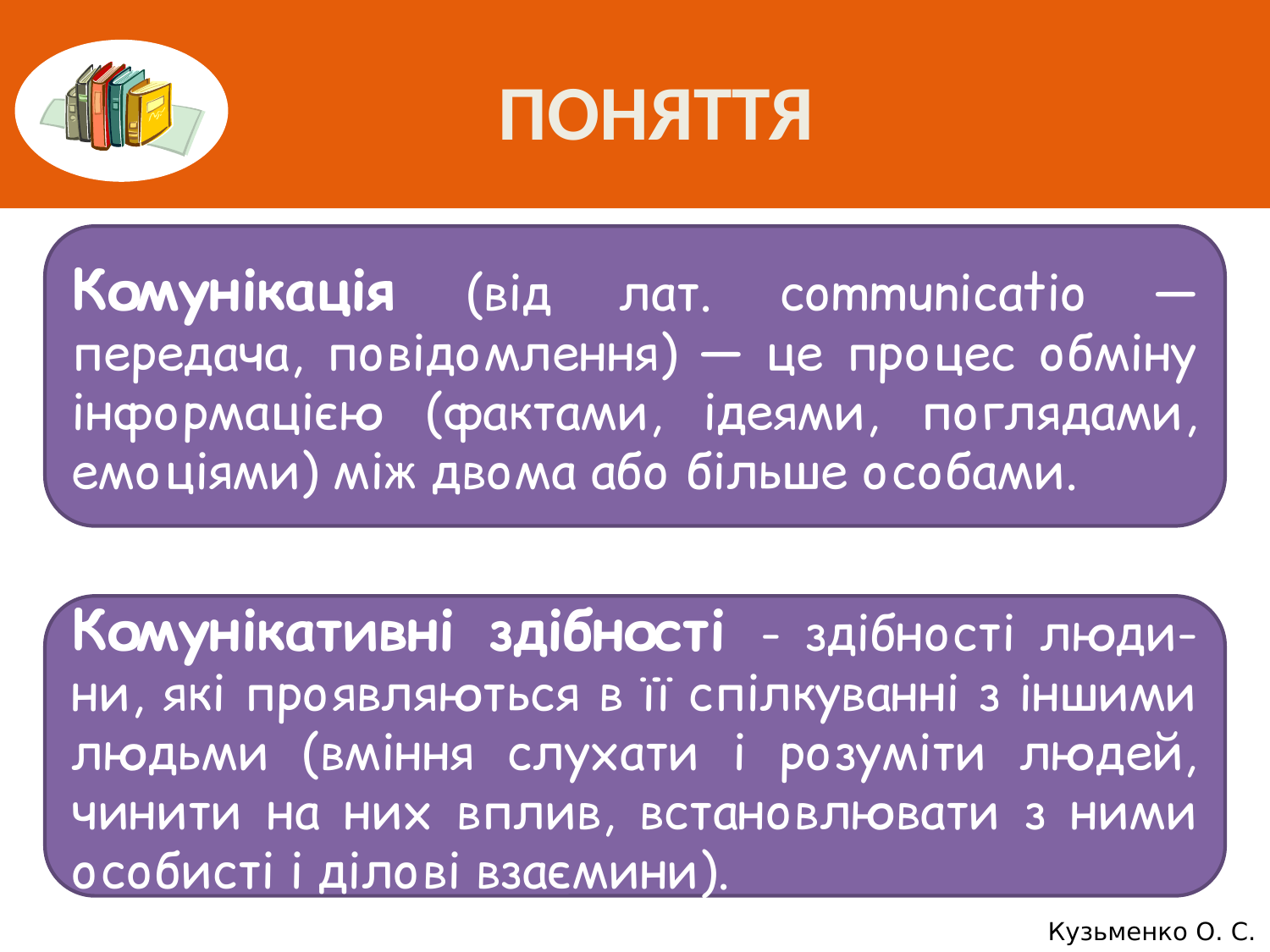

# поняття
Комунікація (від лат. communicatio — передача, повідомлення) — це процес обміну інформацією (фактами, ідеями, поглядами, емоціями) між двома або більше особами.
Комунікативні здібності - здібності люди-ни, які проявляються в її спілкуванні з іншими людьми (вміння слухати і розуміти людей, чинити на них вплив, встановлювати з ними особисті і ділові взаємини).
Кузьменко О. С.